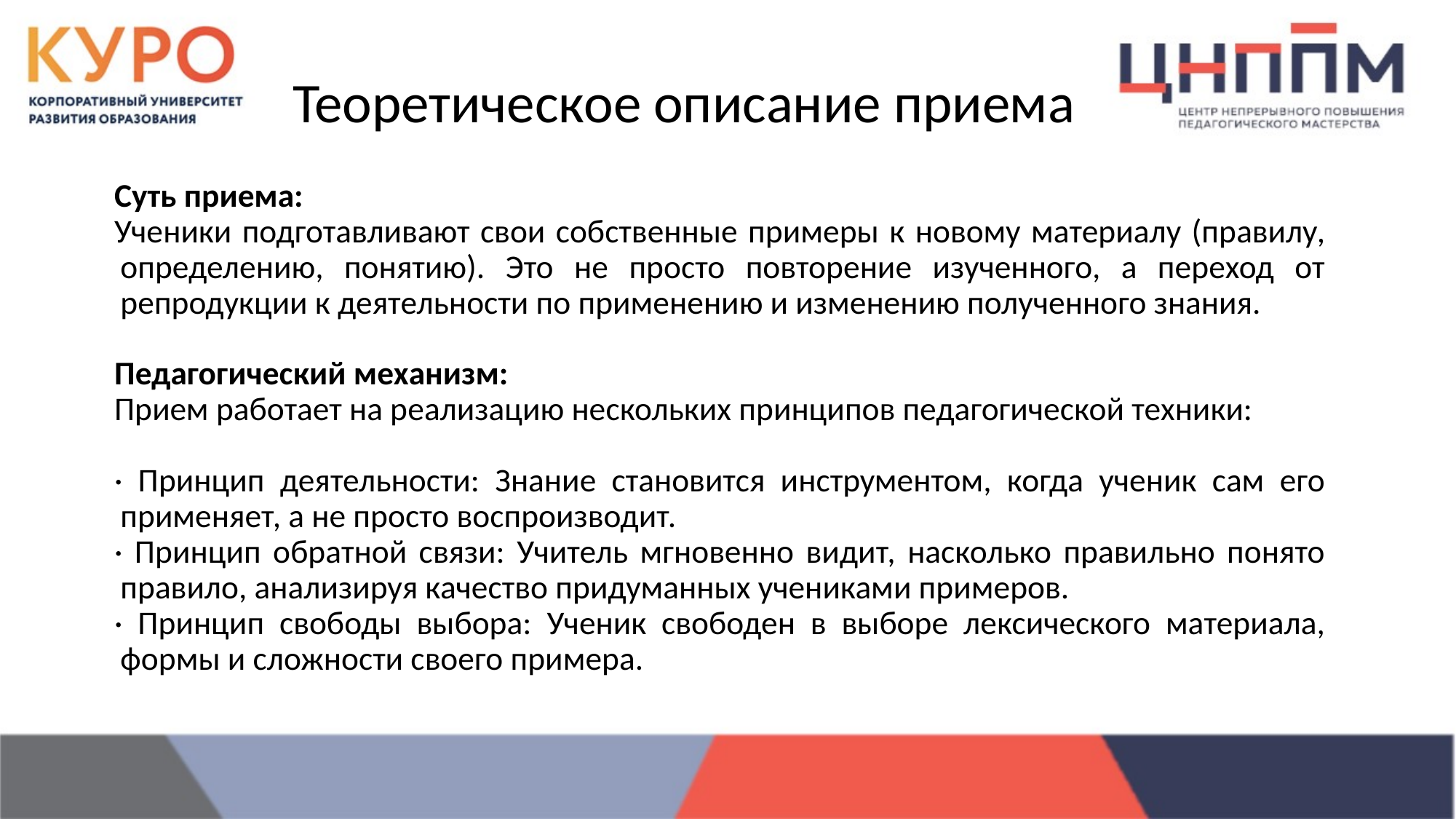

# Теоретическое описание приема
Суть приема:
Ученики подготавливают свои собственные примеры к новому материалу (правилу, определению, понятию). Это не просто повторение изученного, а переход от репродукции к деятельности по применению и изменению полученного знания.

Педагогический механизм:
Прием работает на реализацию нескольких принципов педагогической техники:

· Принцип деятельности: Знание становится инструментом, когда ученик сам его применяет, а не просто воспроизводит.
· Принцип обратной связи: Учитель мгновенно видит, насколько правильно понято правило, анализируя качество придуманных учениками примеров.
· Принцип свободы выбора: Ученик свободен в выборе лексического материала, формы и сложности своего примера.